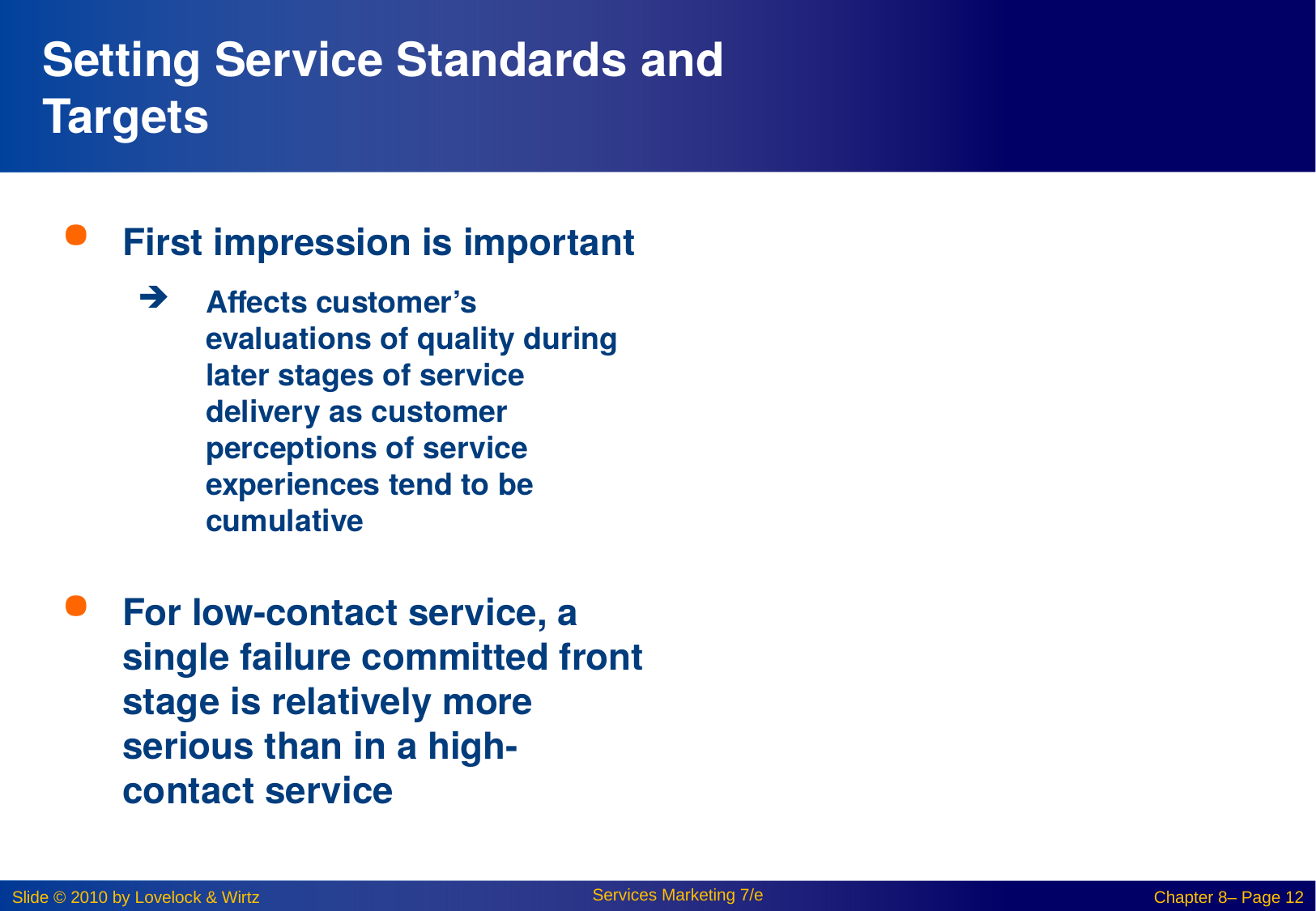

# Setting Service Standards and Targets
First impression is important
Affects customer’s evaluations of quality during later stages of service delivery as customer perceptions of service experiences tend to be cumulative
For low-contact service, a single failure committed front stage is relatively more serious than in a high-contact service